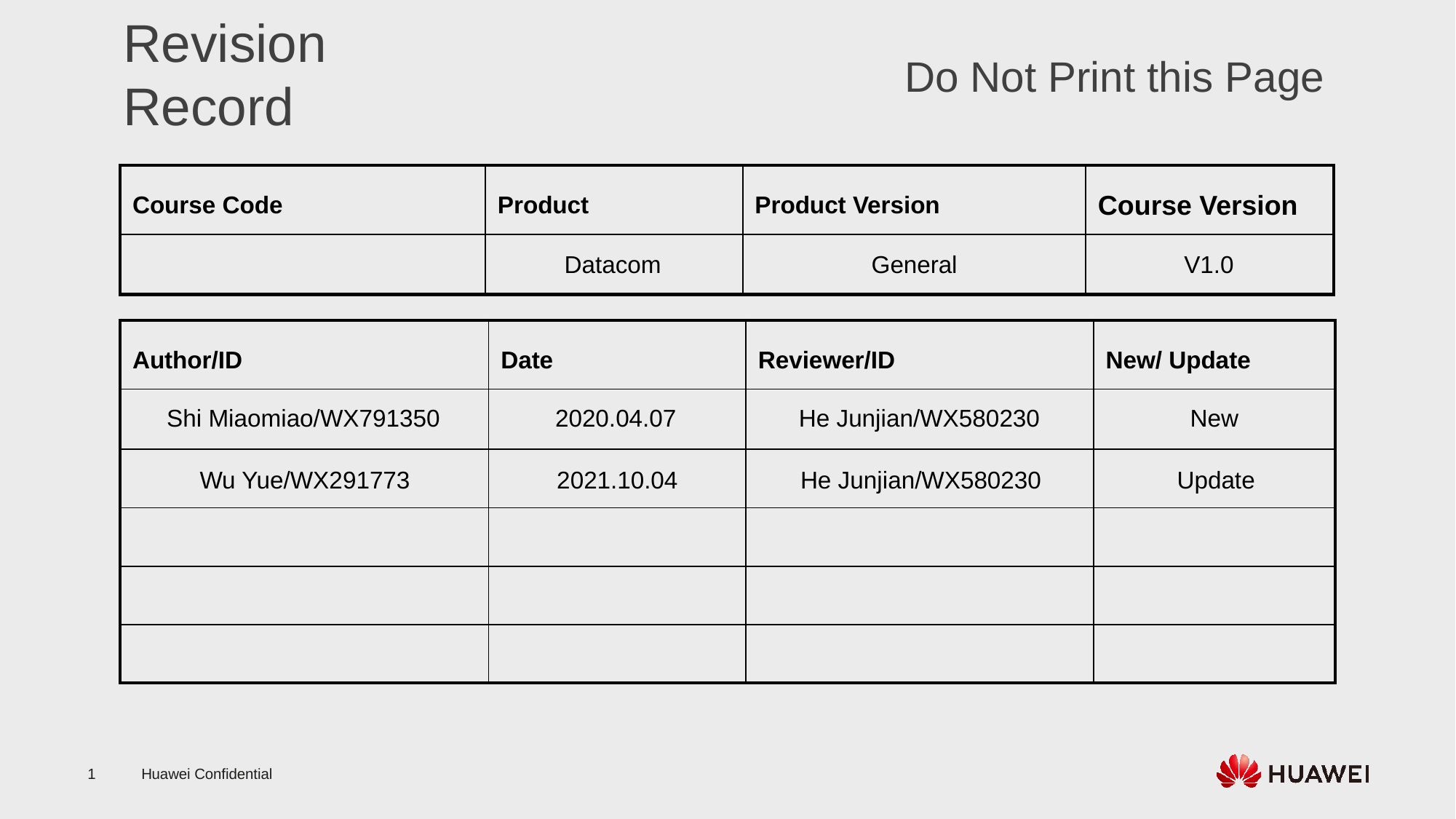

Datacom
General
V1.0
Shi Miaomiao/WX791350
2020.04.07
He Junjian/WX580230
New
Wu Yue/WX291773
2021.10.04
He Junjian/WX580230
Update